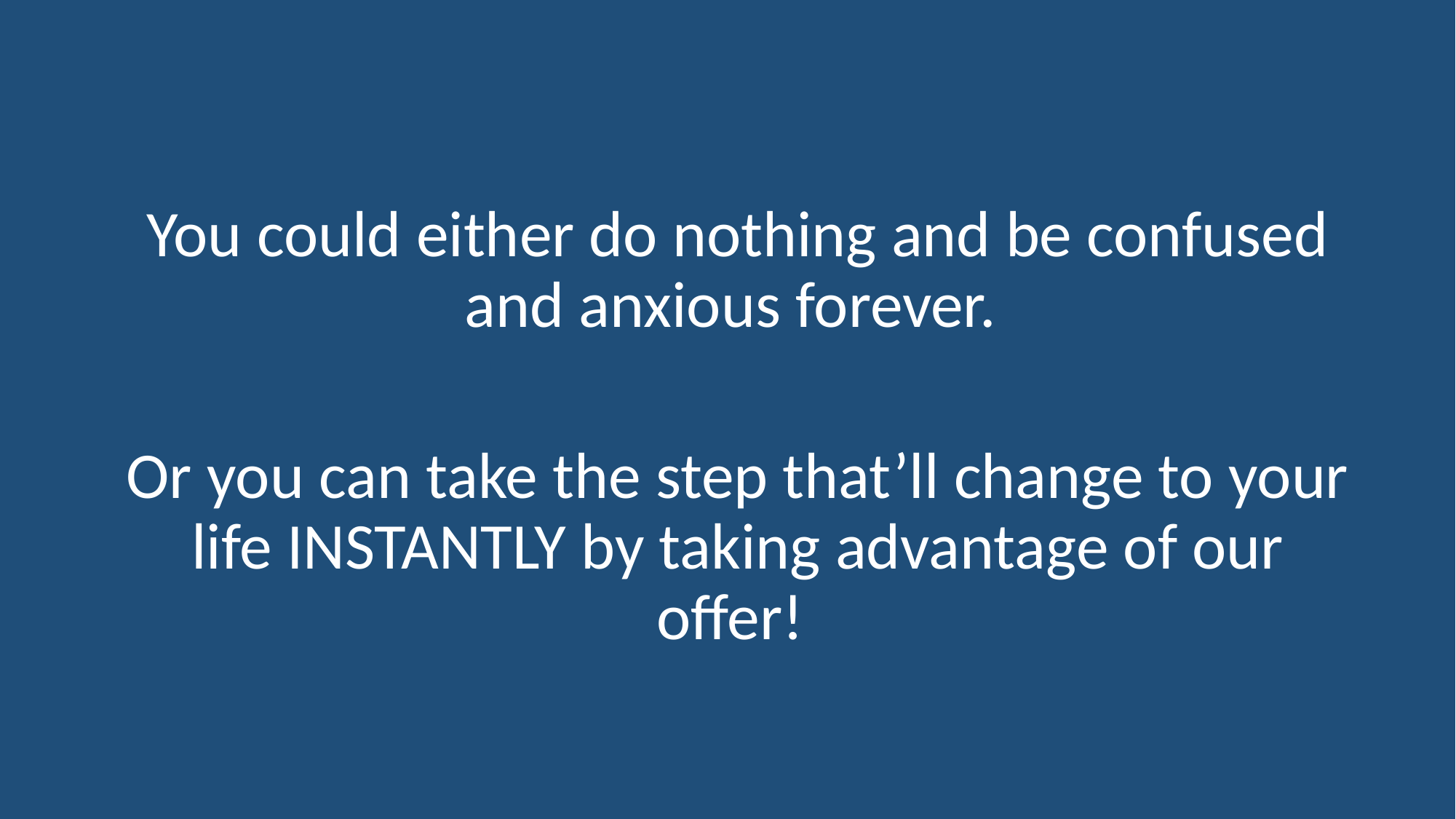

You could either do nothing and be confused and anxious forever.

Or you can take the step that’ll change to your life INSTANTLY by taking advantage of our offer!